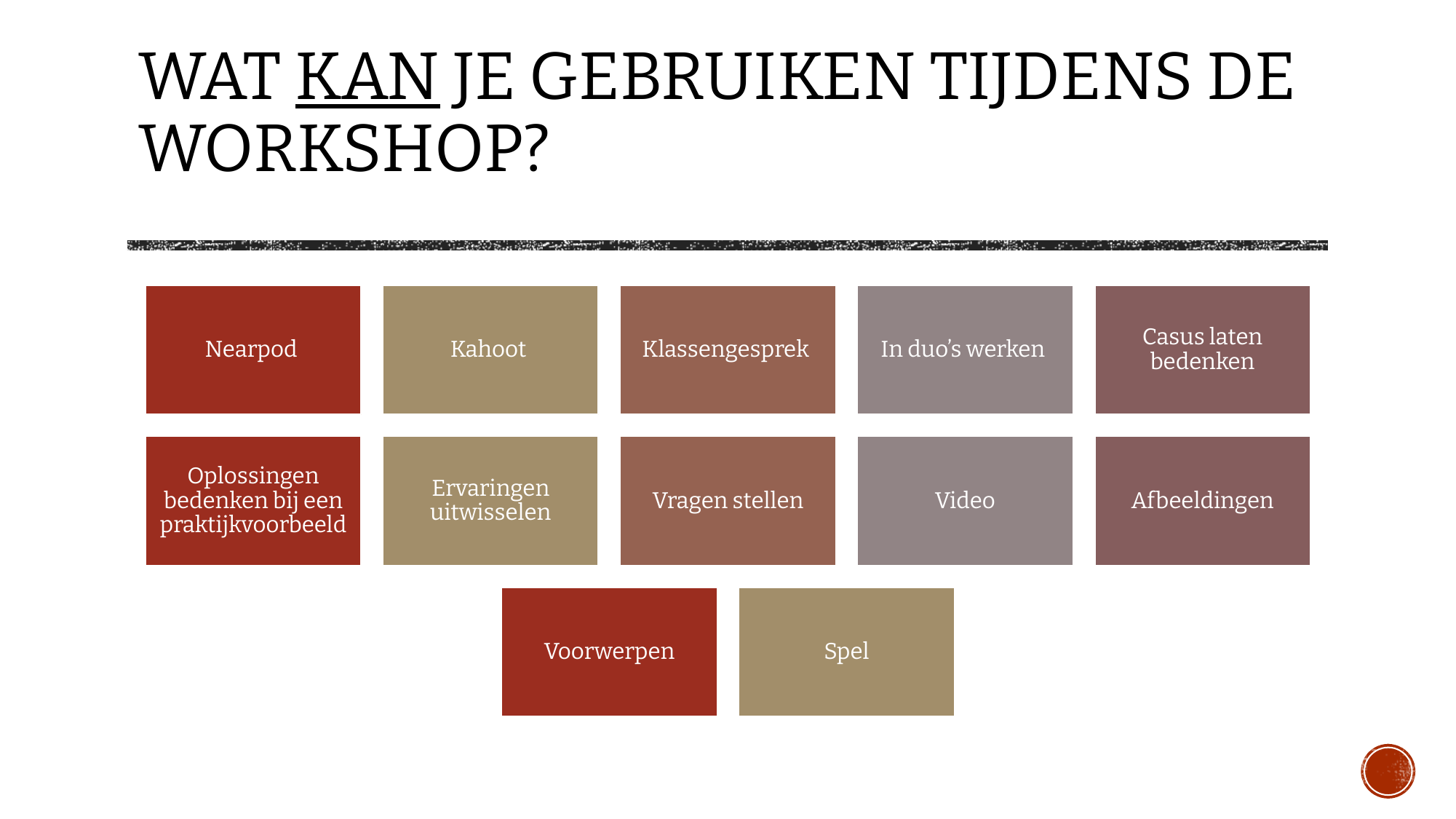

# Wat kan je gebruiken tijdens de workshop?

Nearpod
Kahoot
Klassengesprek
In duo’s werken
Casus laten bedenken
Oplossingen bedenken bij een praktijkvoorbeeld
Ervaringen uitwisselen
Vragen stellen
Video
Afbeeldingen
Voorwerpen
Spel